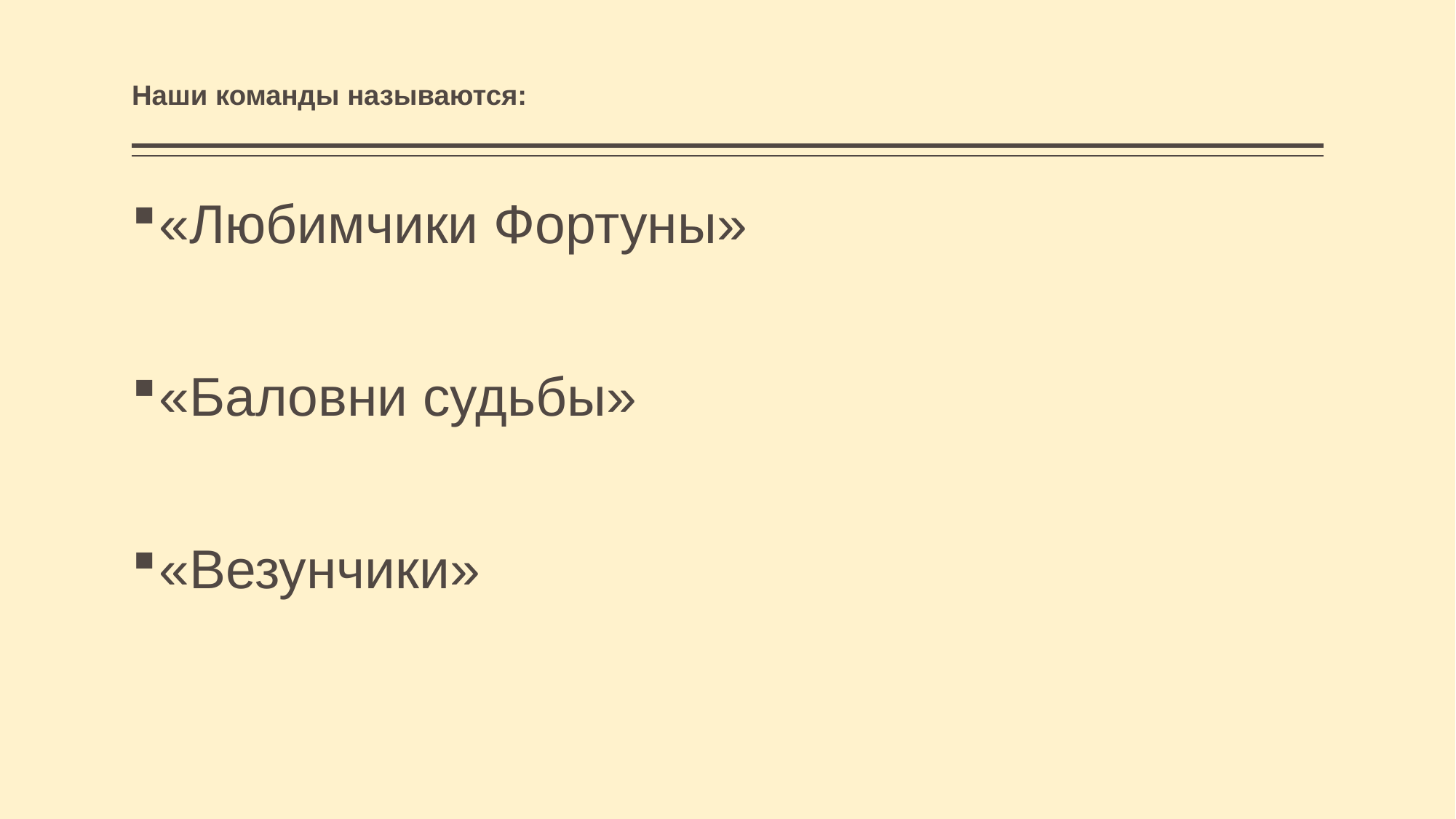

# Наши команды называются:
«Любимчики Фортуны»

«Баловни судьбы»

«Везунчики»